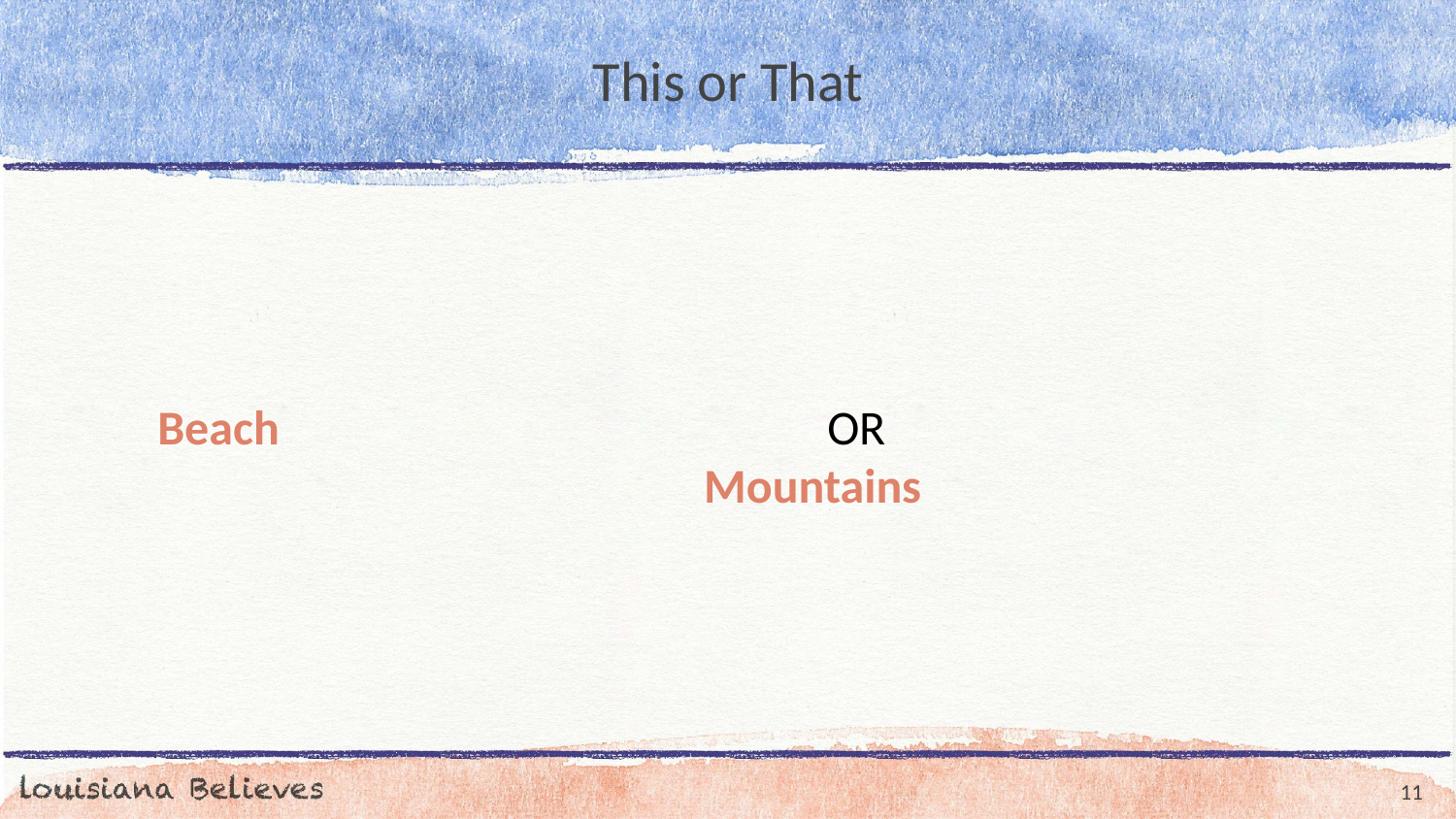

# This or That
Beach				        OR				Mountains